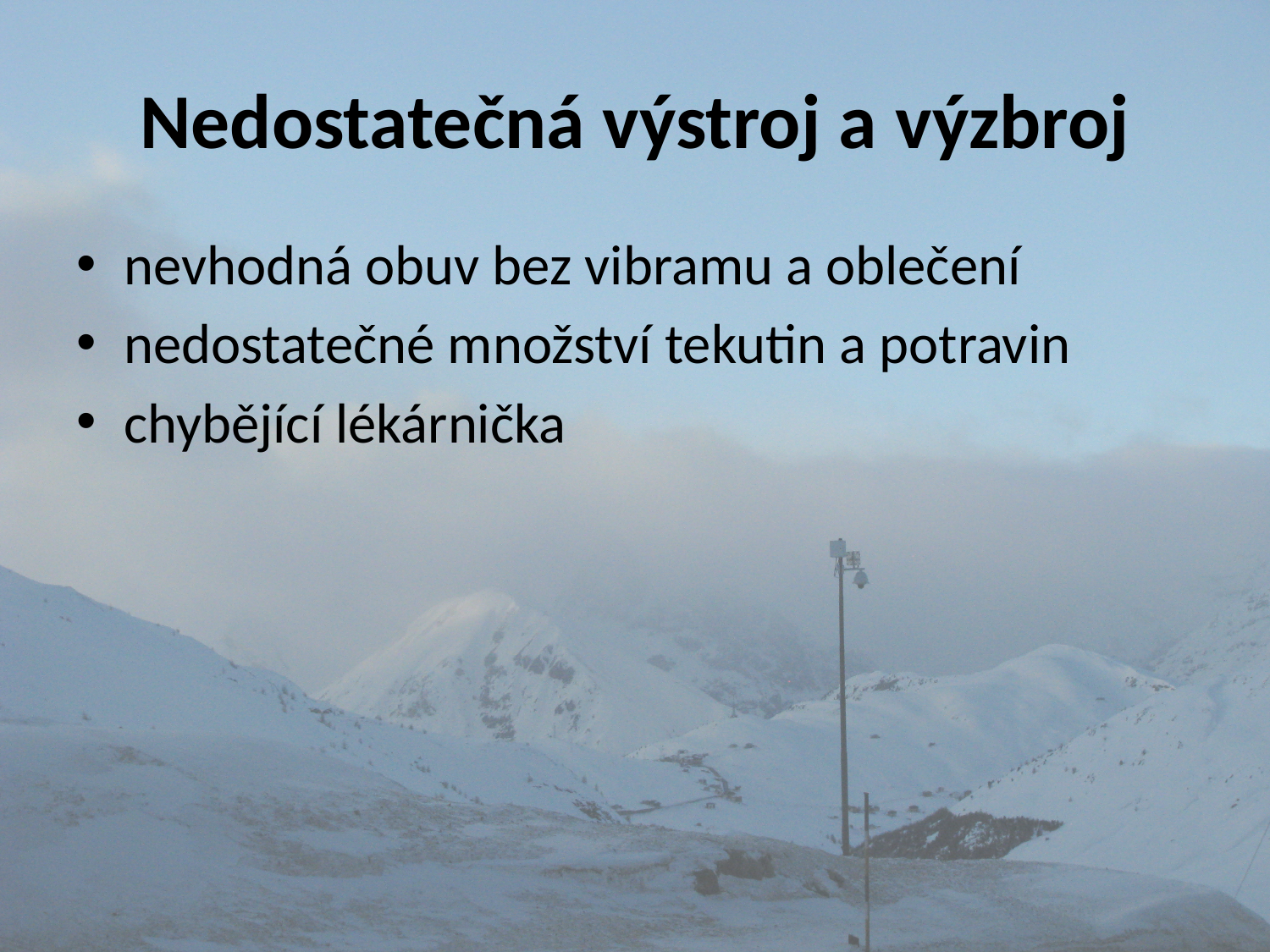

# Nedostatečná výstroj a výzbroj
nevhodná obuv bez vibramu a oblečení
nedostatečné množství tekutin a potravin
chybějící lékárnička